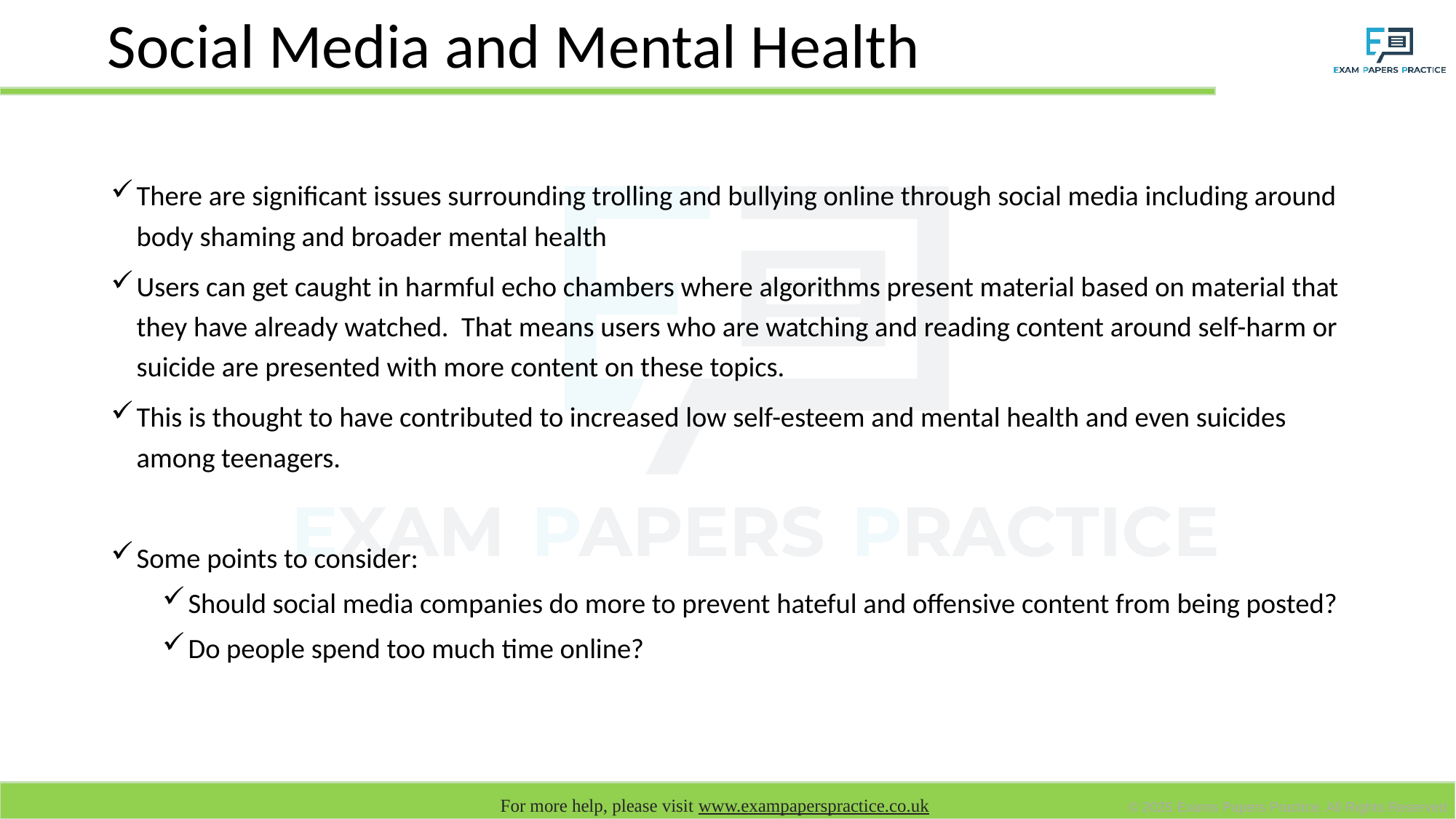

# Social Media and Mental Health
There are significant issues surrounding trolling and bullying online through social media including around body shaming and broader mental health
Users can get caught in harmful echo chambers where algorithms present material based on material that they have already watched.  That means users who are watching and reading content around self-harm or suicide are presented with more content on these topics.
This is thought to have contributed to increased low self-esteem and mental health and even suicides among teenagers.

Some points to consider:
Should social media companies do more to prevent hateful and offensive content from being posted?
Do people spend too much time online?